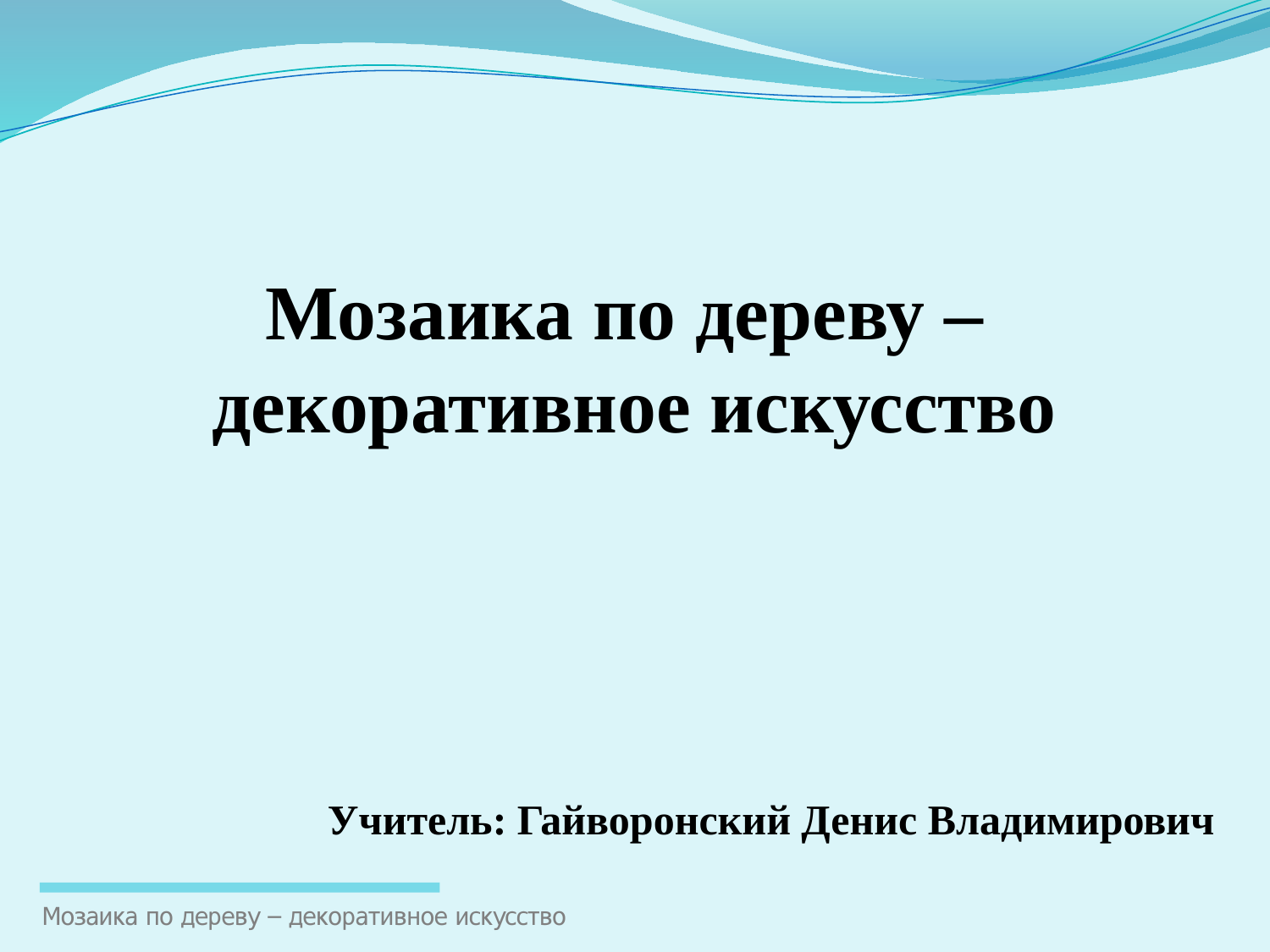

Мозаика по дереву –
декоративное искусство
Учитель: Гайворонский Денис Владимирович
Мозаика по дереву – декоративное искусство